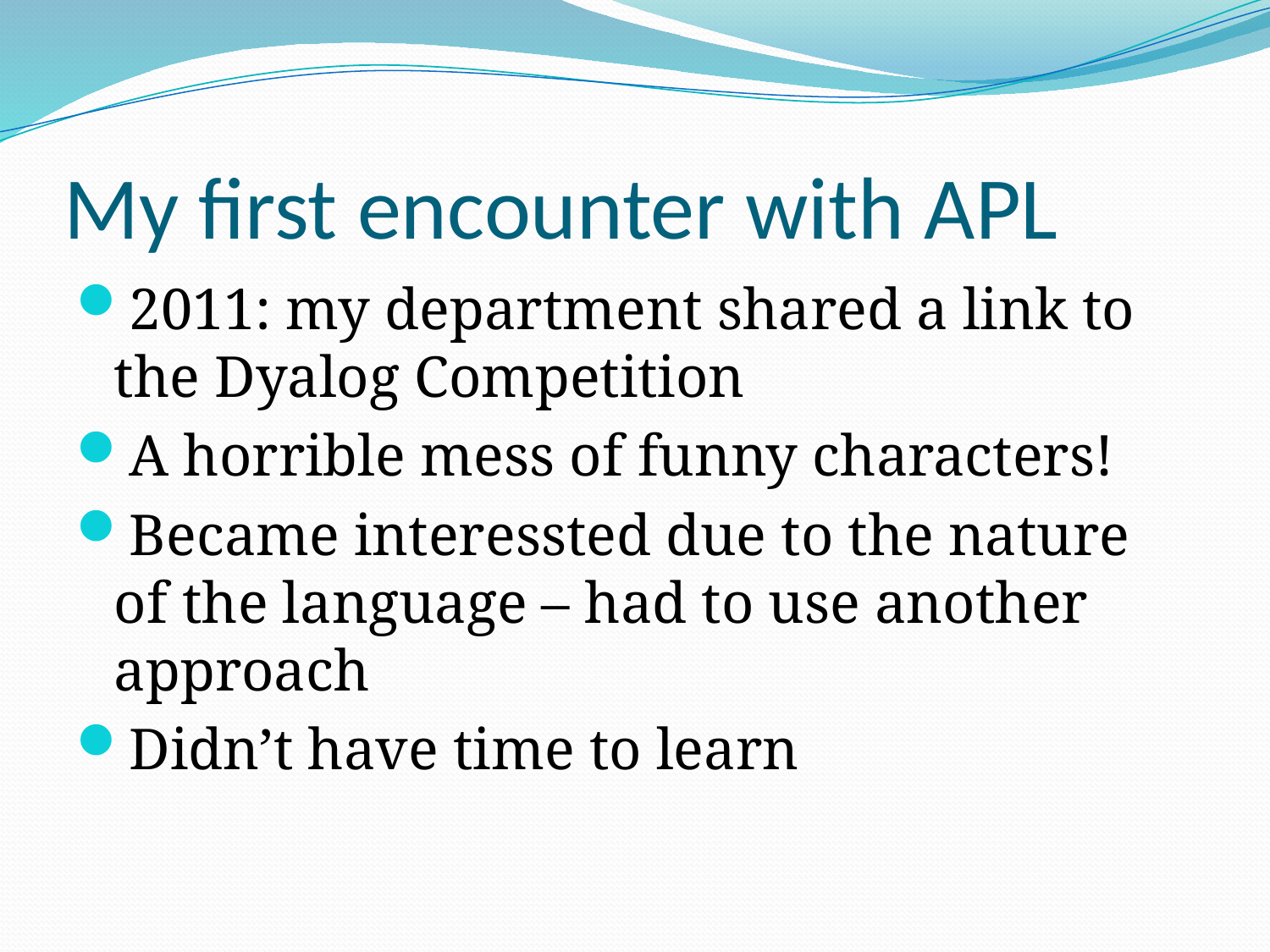

# My first encounter with APL
2011: my department shared a link to the Dyalog Competition
A horrible mess of funny characters!
Became interessted due to the nature of the language – had to use another approach
Didn’t have time to learn